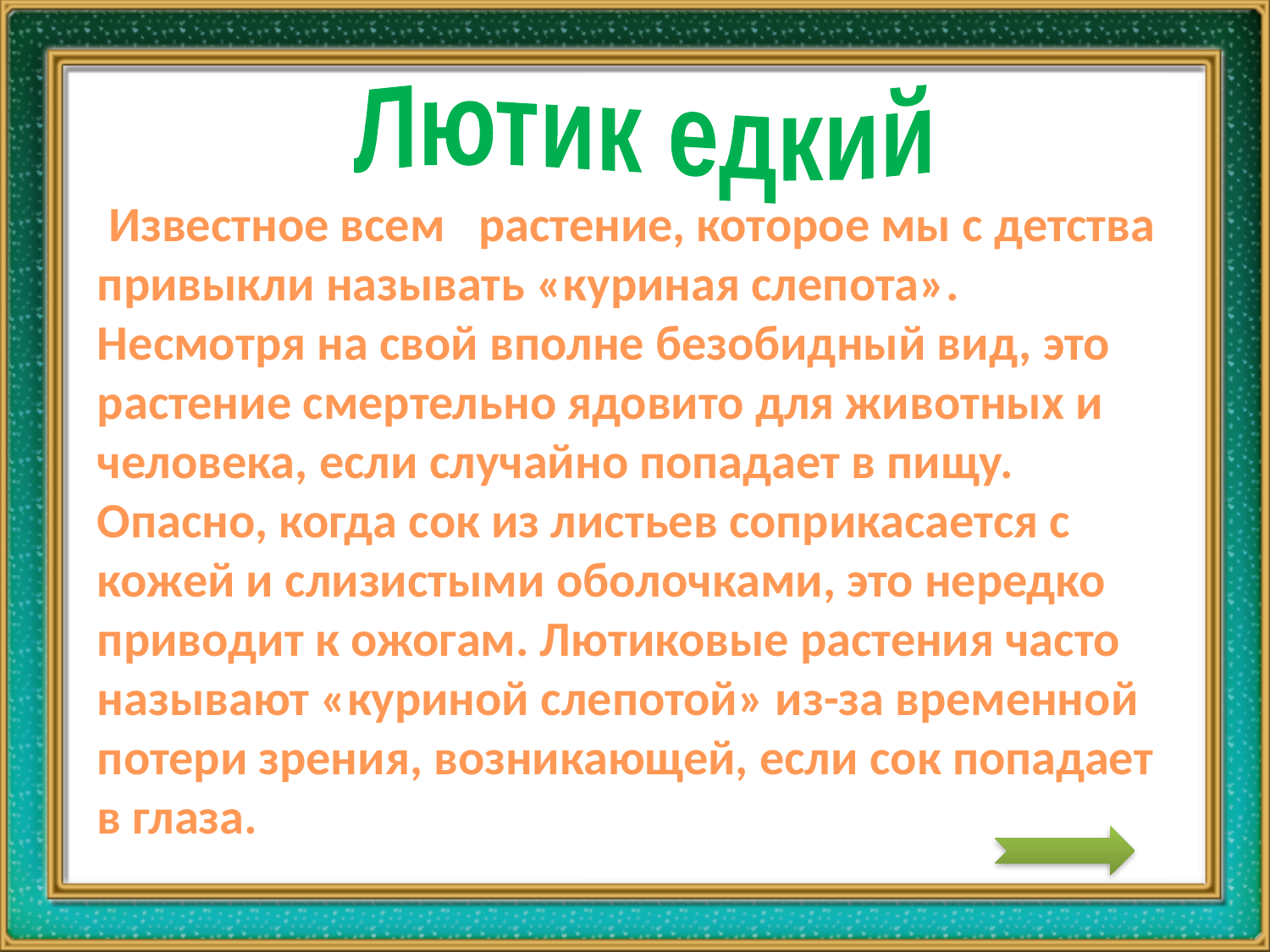

Лютик едкий
 Известное всем   растение, которое мы с детства привыкли называть «куриная слепота».  Несмотря на свой вполне безобидный вид, это растение смертельно ядовито для животных и человека, если случайно попадает в пищу. Опасно, когда сок из листьев соприкасается с кожей и слизистыми оболочками, это нередко приводит к ожогам. Лютиковые растения часто называют «куриной слепотой» из-за временной потери зрения, возникающей, если сок попадает в глаза.